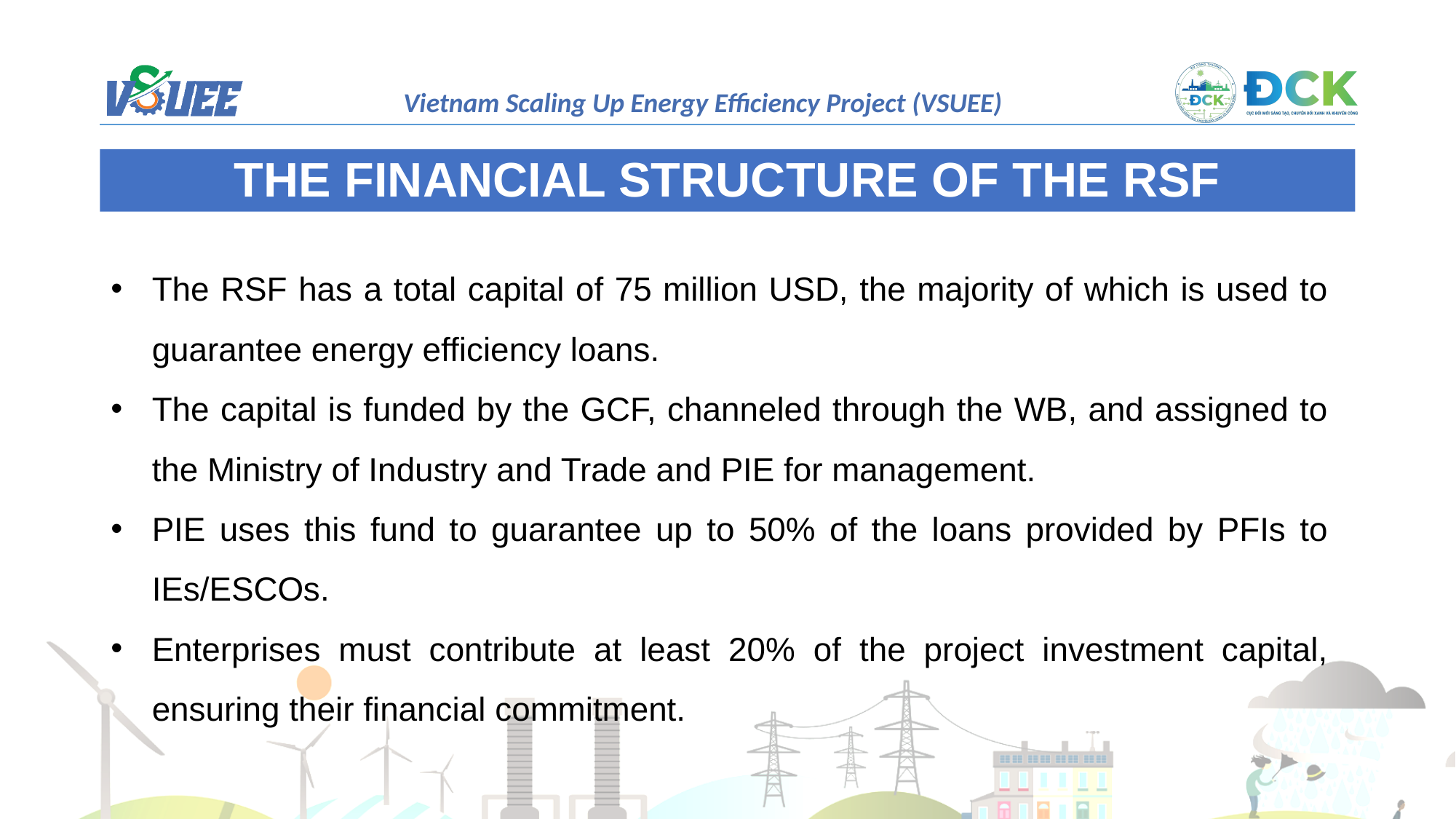

THE FINANCIAL STRUCTURE OF THE RSF
The RSF has a total capital of 75 million USD, the majority of which is used to guarantee energy efficiency loans.
The capital is funded by the GCF, channeled through the WB, and assigned to the Ministry of Industry and Trade and PIE for management.
PIE uses this fund to guarantee up to 50% of the loans provided by PFIs to IEs/ESCOs.
Enterprises must contribute at least 20% of the project investment capital, ensuring their financial commitment.